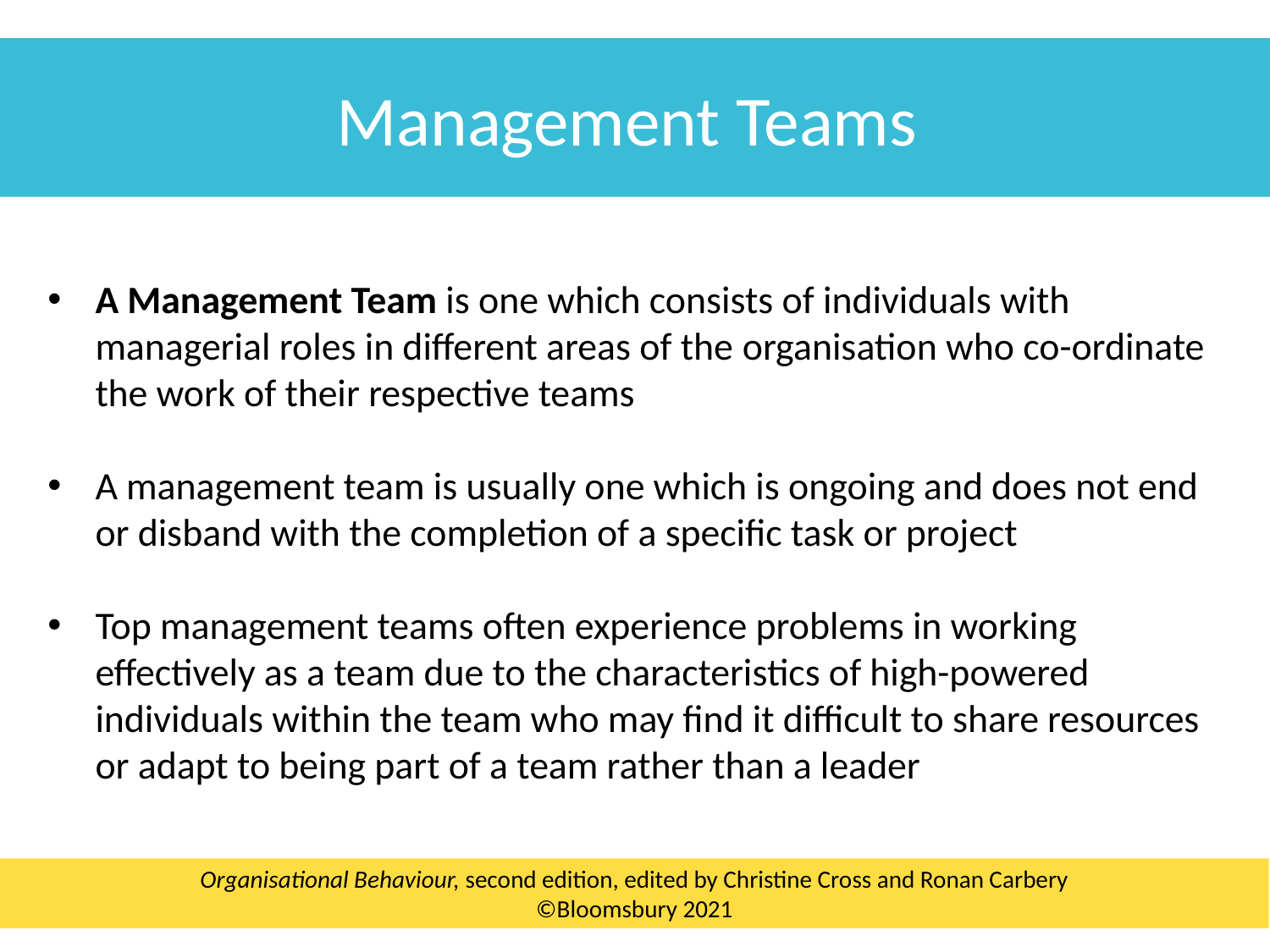

Management Teams

A Management Team is one which consists of individuals with managerial roles in different areas of the organisation who co-ordinate the work of their respective teams

A management team is usually one which is ongoing and does not end or disband with the completion of a specific task or project

Top management teams often experience problems in working effectively as a team due to the characteristics of high-powered individuals within the team who may find it difficult to share resources or adapt to being part of a team rather than a leader